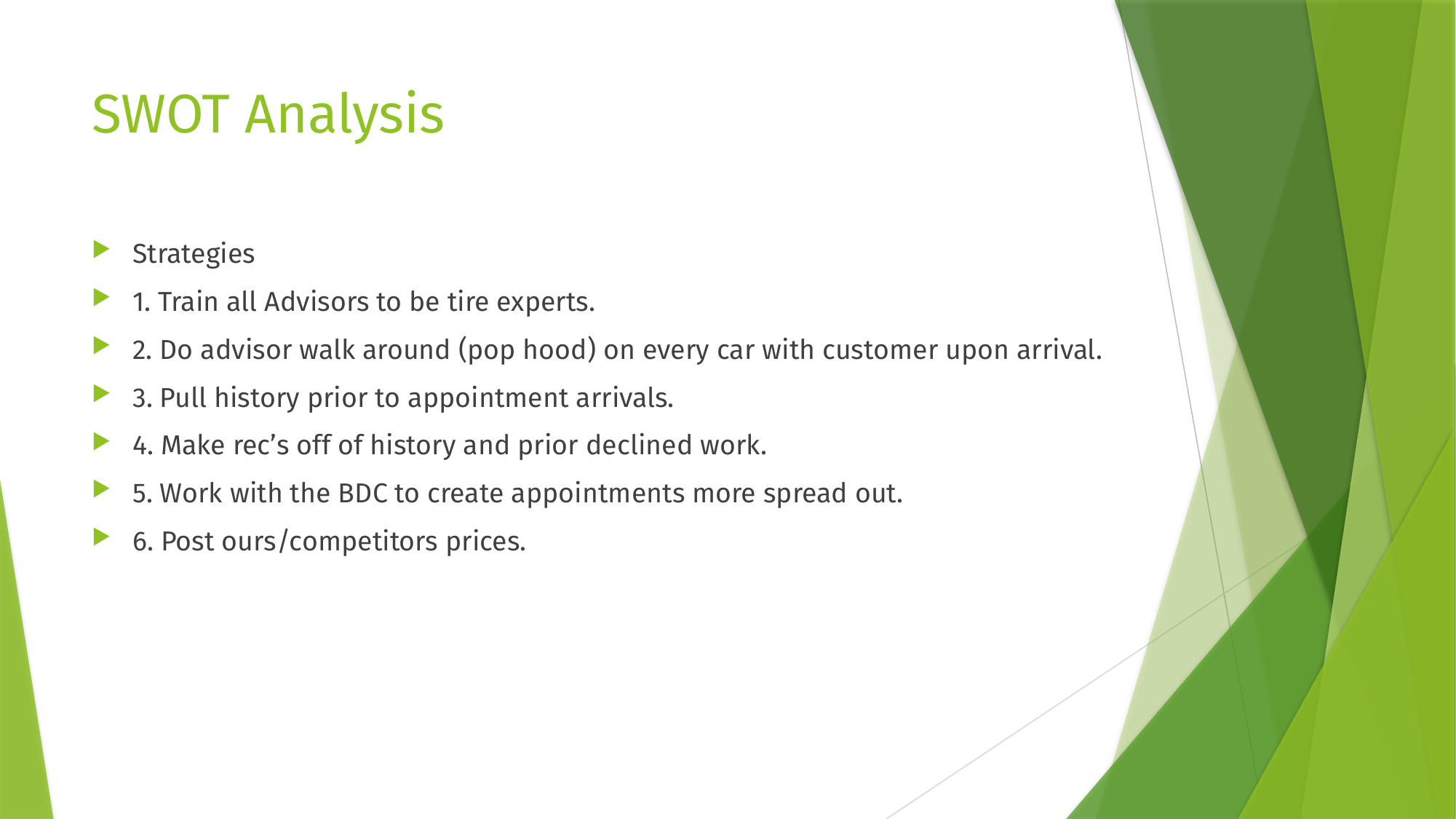

# SWOT Analysis
Strategies
1. Train all Advisors to be tire experts.
2. Do advisor walk around (pop hood) on every car with customer upon arrival.
3. Pull history prior to appointment arrivals.
4. Make rec’s off of history and prior declined work.
5. Work with the BDC to create appointments more spread out.
6. Post ours/competitors prices.